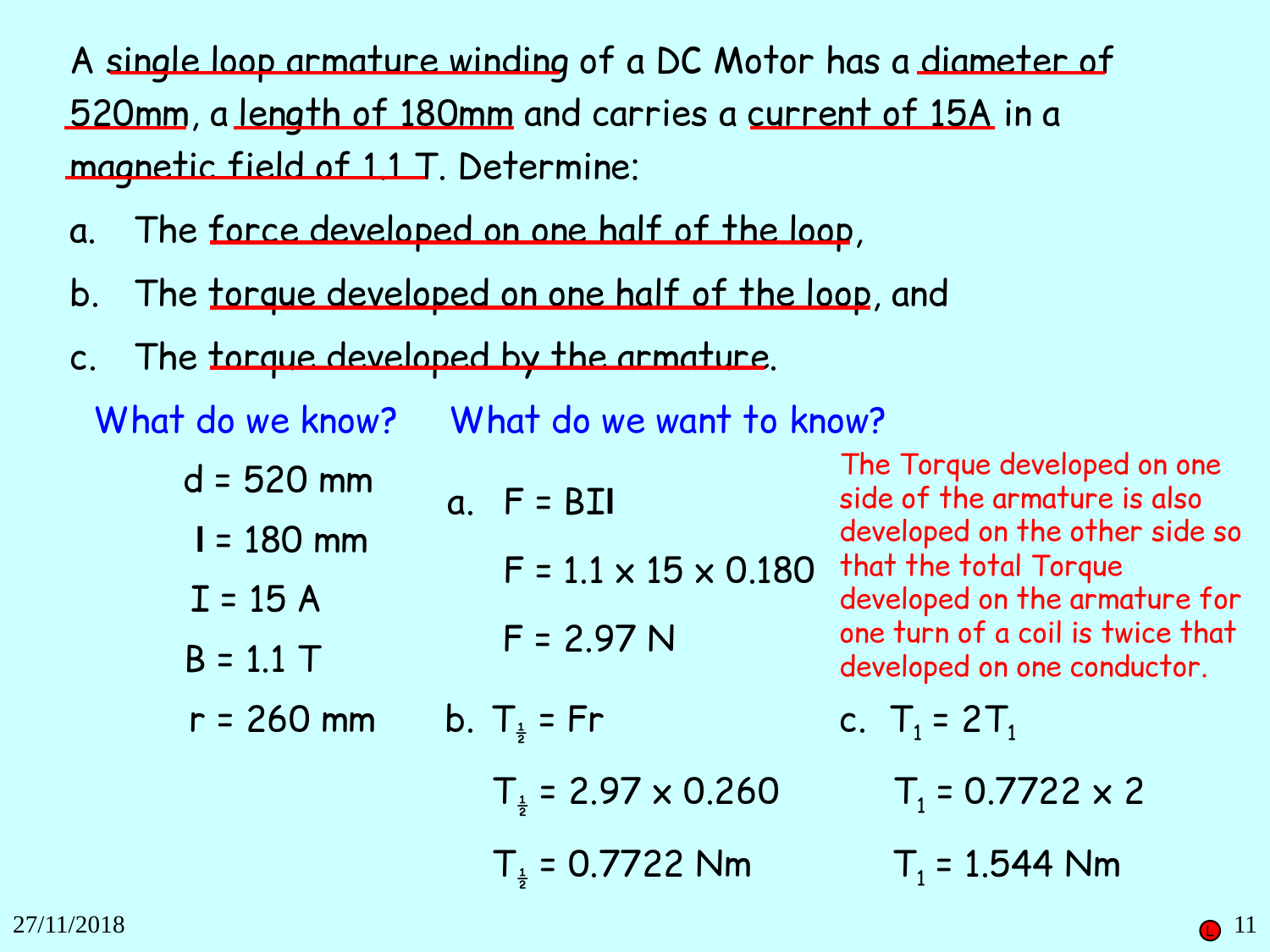

A single loop armature winding of a DC Motor has a diameter of 520mm, a length of 180mm and carries a current of 15A in a magnetic field of 1.1 T. Determine:
The force developed on one half of the loop,
The torque developed on one half of the loop, and
The torque developed by the armature.
What do we know?
What do we want to know?
The Torque developed on one side of the armature is also developed on the other side so that the total Torque developed on the armature for one turn of a coil is twice that developed on one conductor.
d = 520 mm
a.
F = BIl
l = 180 mm
F = 1.1 x 15 x 0.180
I = 15 A
F = 2.97 N
B = 1.1 T
r = 260 mm
b.
T½ = Fr
c.
T1 = 2T1
T½ = 2.97 x 0.260
T1 = 0.7722 x 2
T½ = 0.7722 Nm
T1 = 1.544 Nm
27/11/2018
11
L